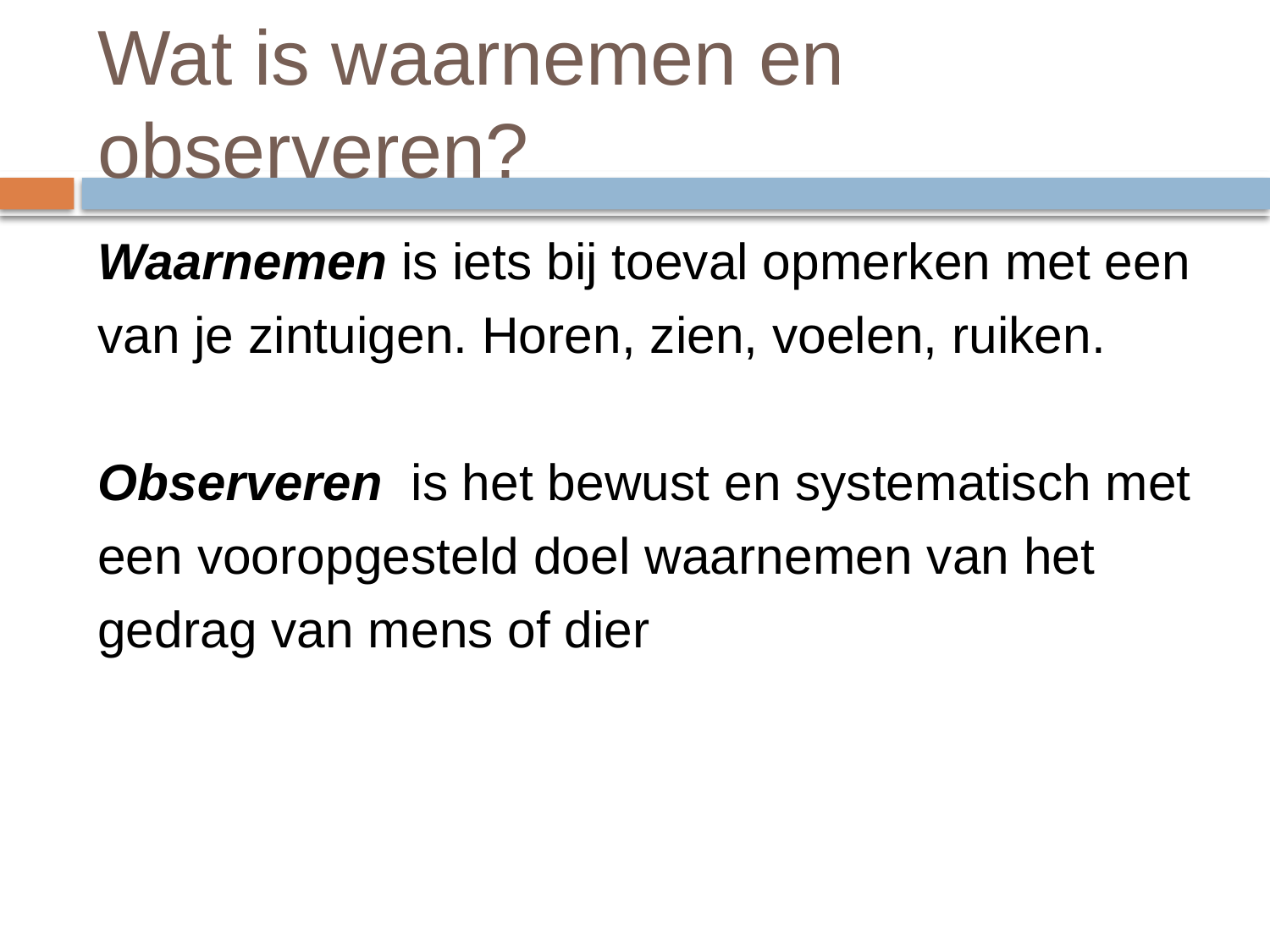

# Wat is waarnemen en observeren?
Waarnemen is iets bij toeval opmerken met een
van je zintuigen. Horen, zien, voelen, ruiken.

Observeren  is het bewust en systematisch met
een vooropgesteld doel waarnemen van het
gedrag van mens of dier